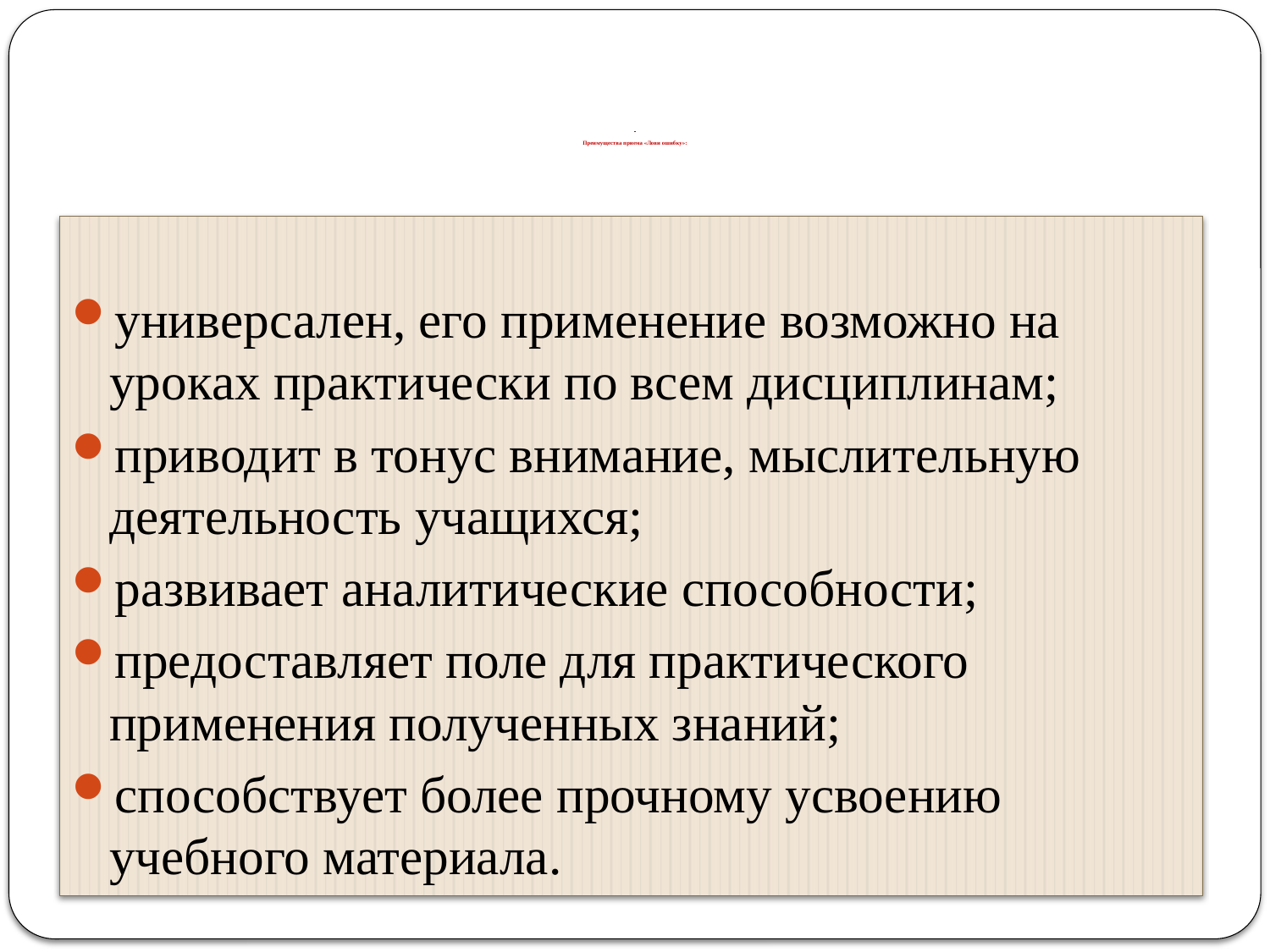

# Преимущества приема «Лови ошибку»:

универсален, его применение возможно на уроках практически по всем дисциплинам;
приводит в тонус внимание, мыслительную деятельность учащихся;
развивает аналитические способности;
предоставляет поле для практического применения полученных знаний;
способствует более прочному усвоению учебного материала.